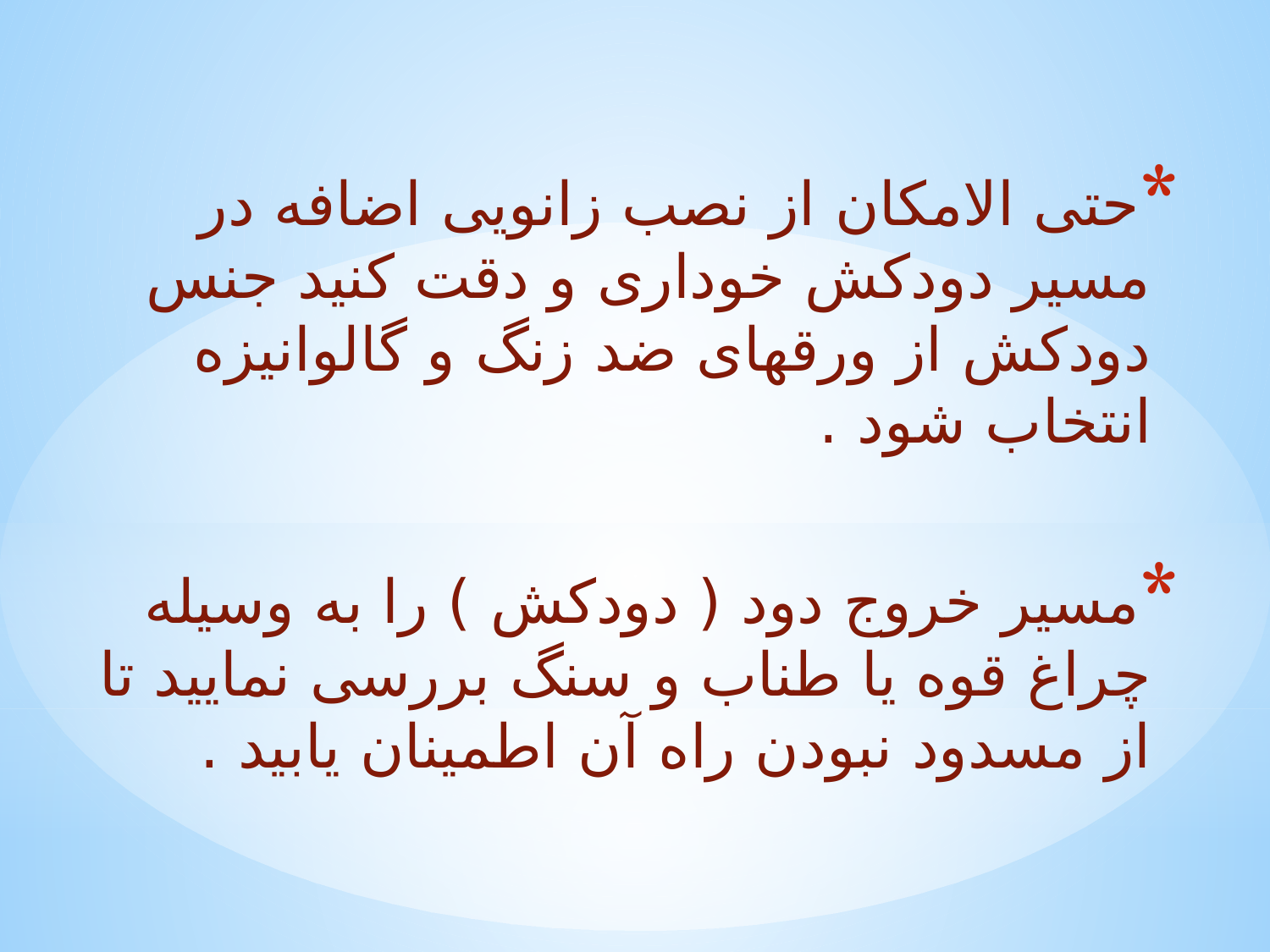

حتی الامکان از نصب زانویی اضافه در مسیر دودکش خوداری و دقت کنید جنس دودکش از ورقهای ضد زنگ و گالوانیزه انتخاب شود .

مسیر خروج دود ( دودکش ) را به وسیله چراغ قوه یا طناب و سنگ بررسی نمایید تا از مسدود نبودن راه آن اطمینان یابید .